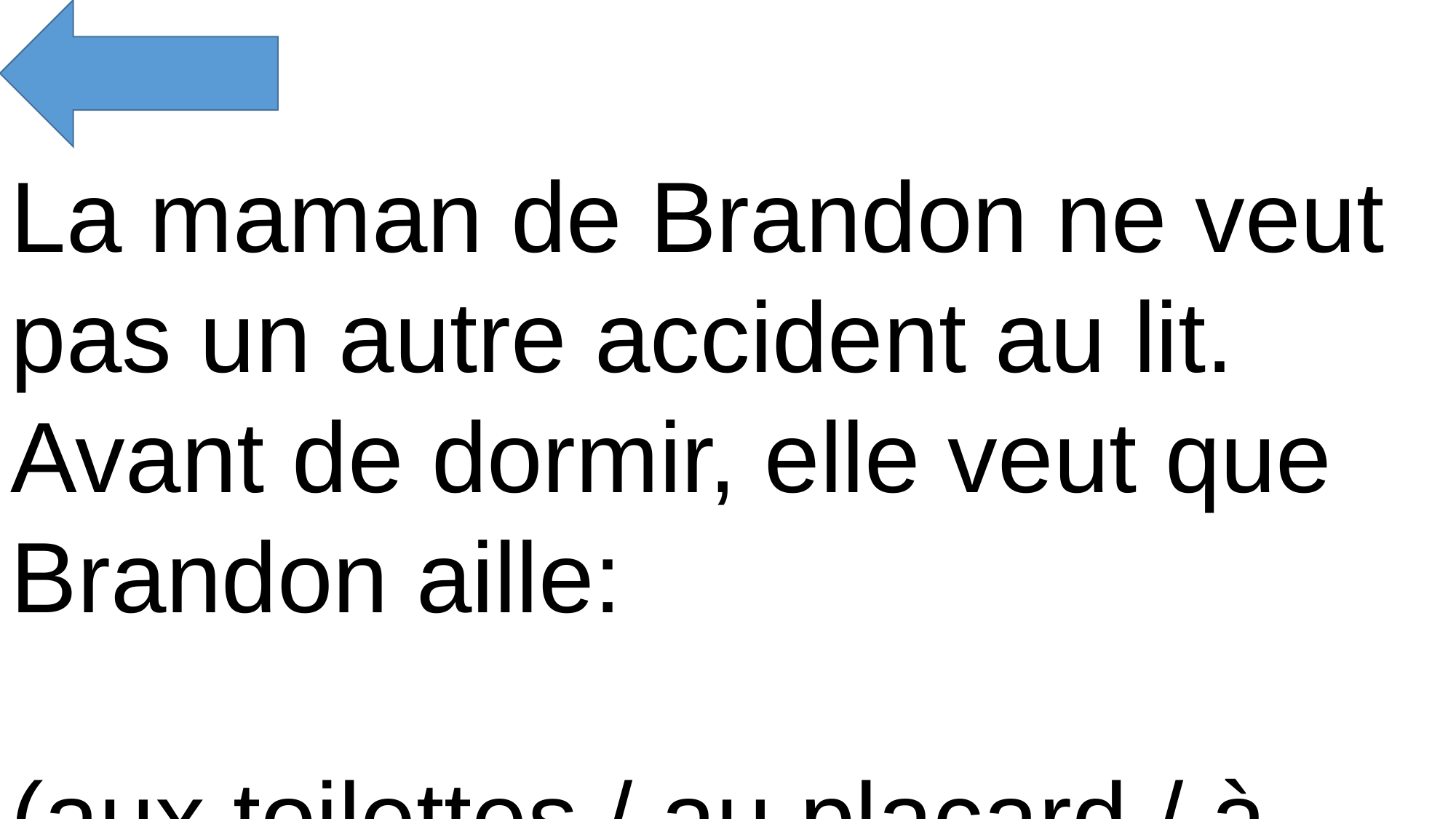

La maman de Brandon ne veut pas un autre accident au lit.  Avant de dormir, elle veut que Brandon aille:

(aux toilettes / au placard / à l’école)